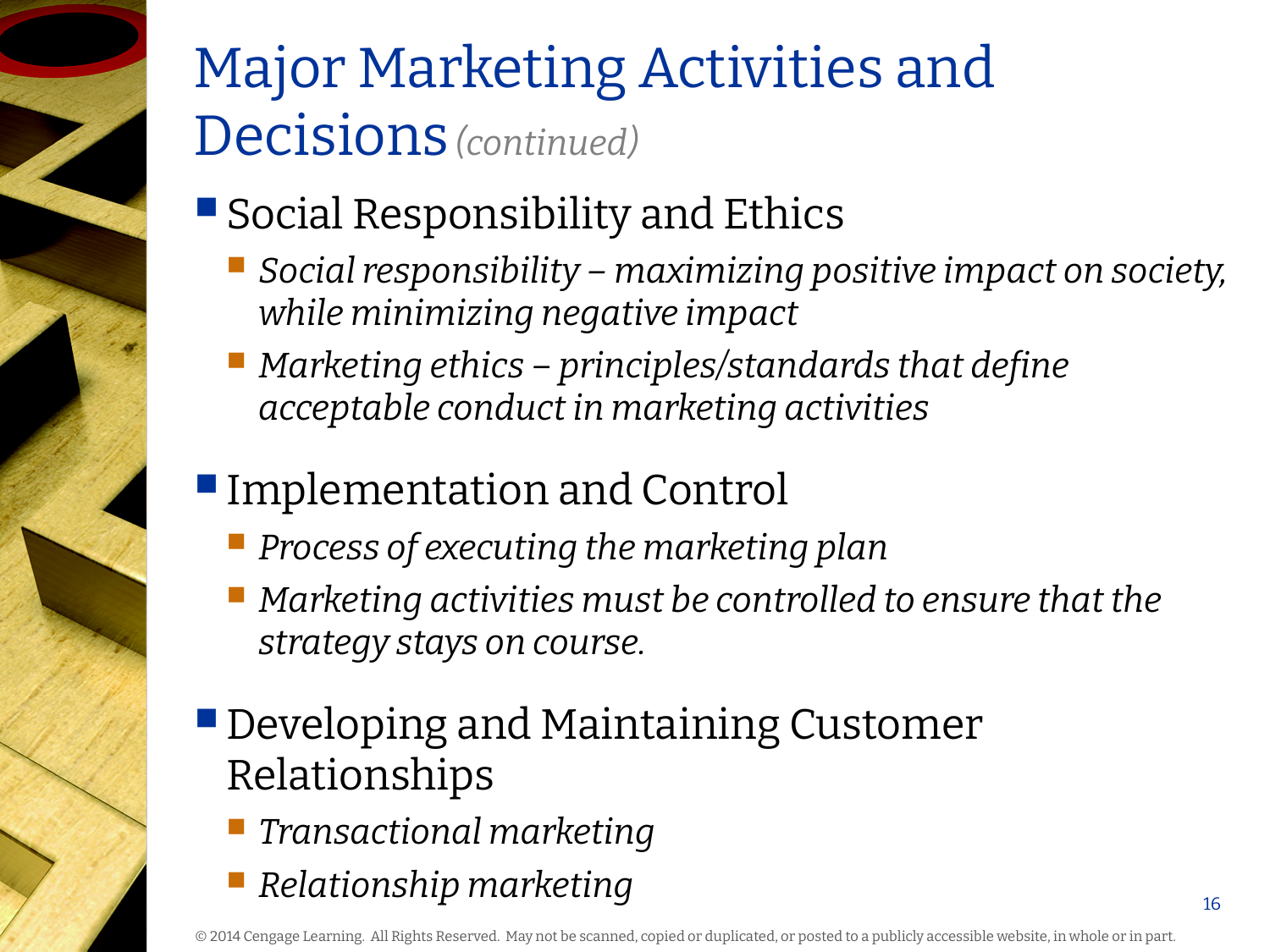

# Major Marketing Activities and Decisions (continued)
Social Responsibility and Ethics
Social responsibility – maximizing positive impact on society, while minimizing negative impact
Marketing ethics – principles/standards that define acceptable conduct in marketing activities
Implementation and Control
Process of executing the marketing plan
Marketing activities must be controlled to ensure that the strategy stays on course.
Developing and Maintaining Customer Relationships
Transactional marketing
Relationship marketing
16